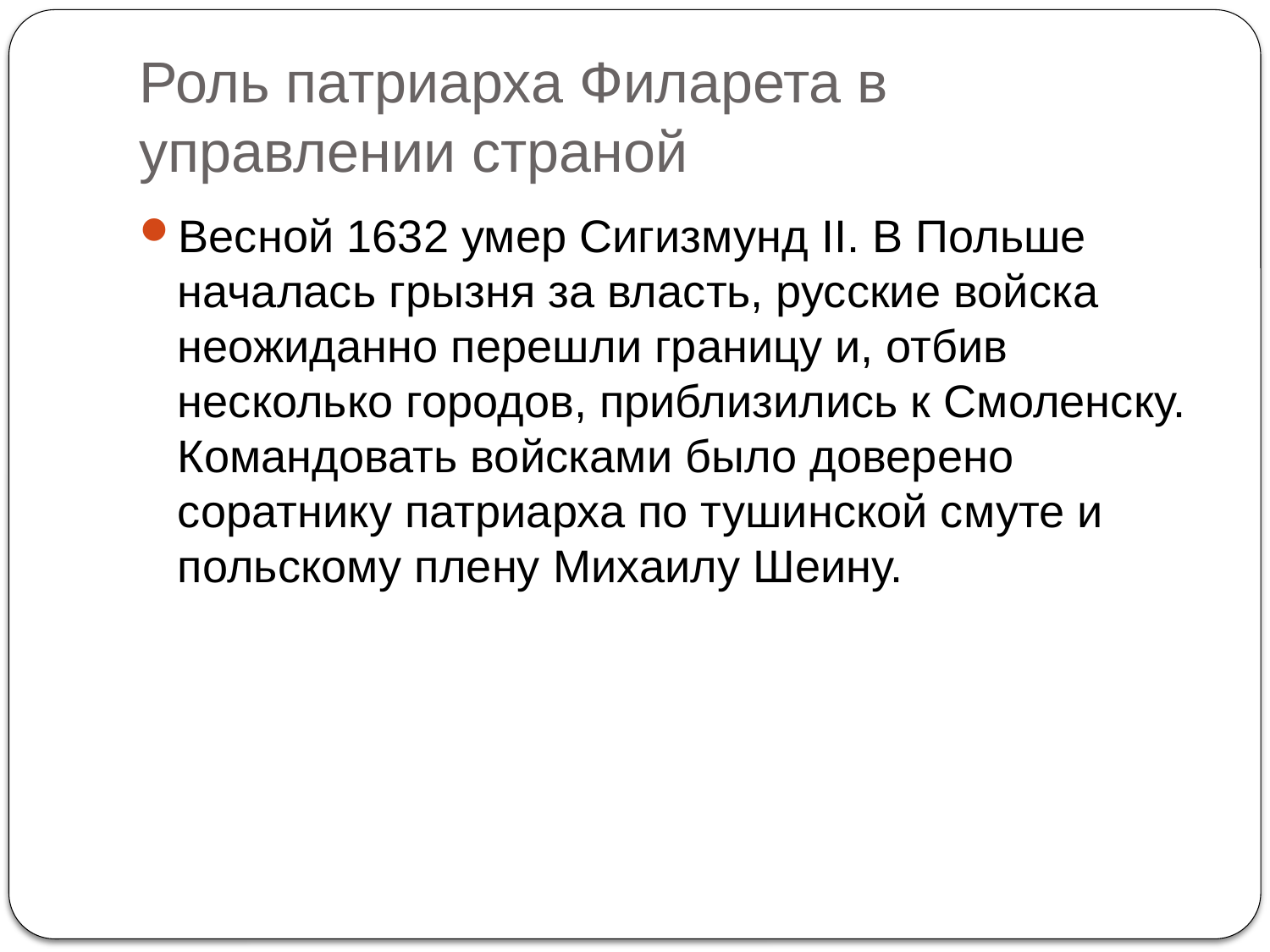

# Роль патриарха Филарета в управлении страной
Весной 1632 умер Сигизмунд II. В Польше началась грызня за власть, русские войска неожиданно перешли границу и, отбив несколько городов, приблизились к Смоленску. Командовать войсками было доверено соратнику патриарха по тушинской смуте и польскому плену Михаилу Шеину.